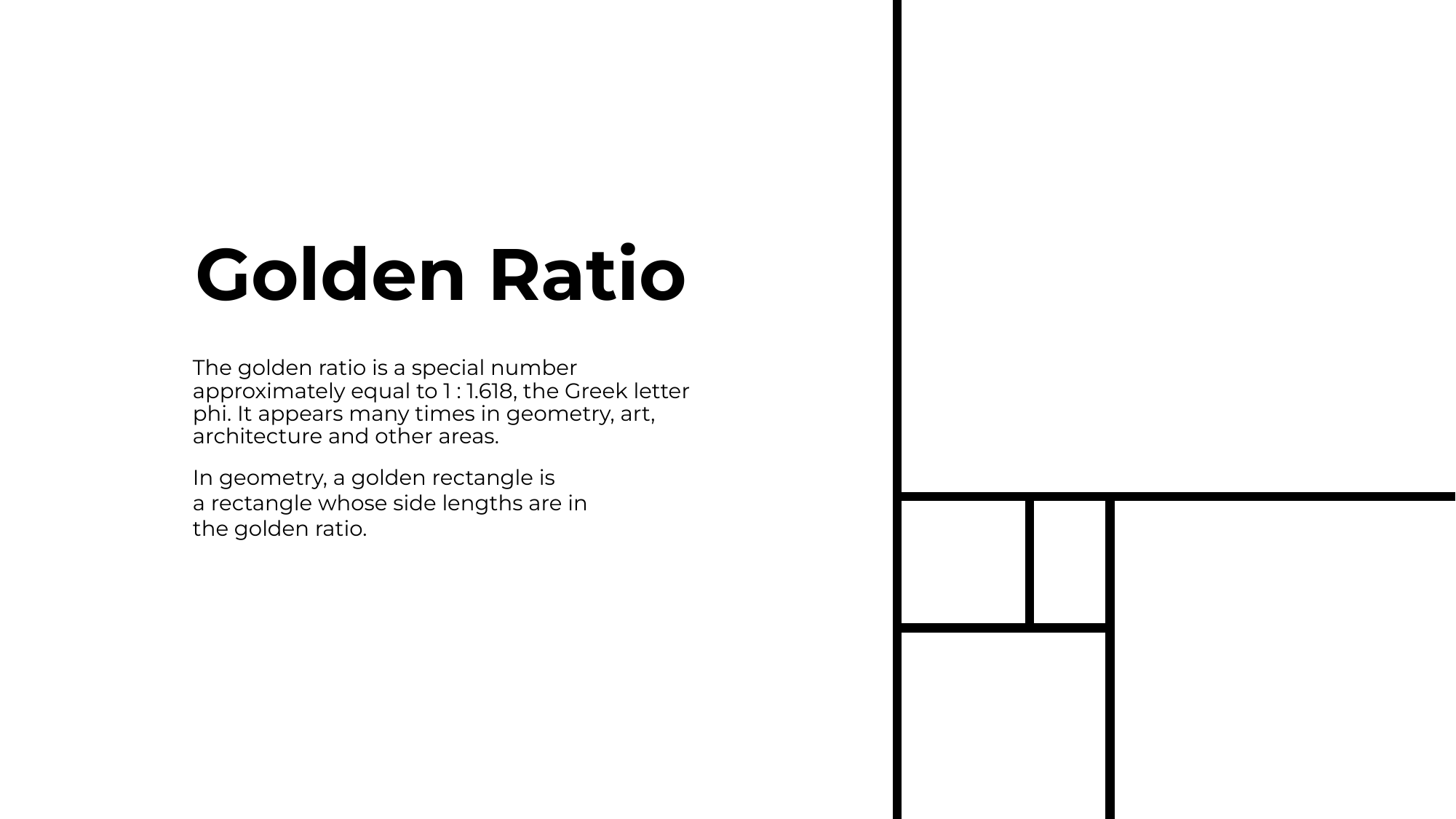

# Golden Ratio
The golden ratio is a special number approximately equal to 1 : 1.618, the Greek letter phi. It appears many times in geometry, art, architecture and other areas.
In geometry, a golden rectangle is a rectangle whose side lengths are in the golden ratio.